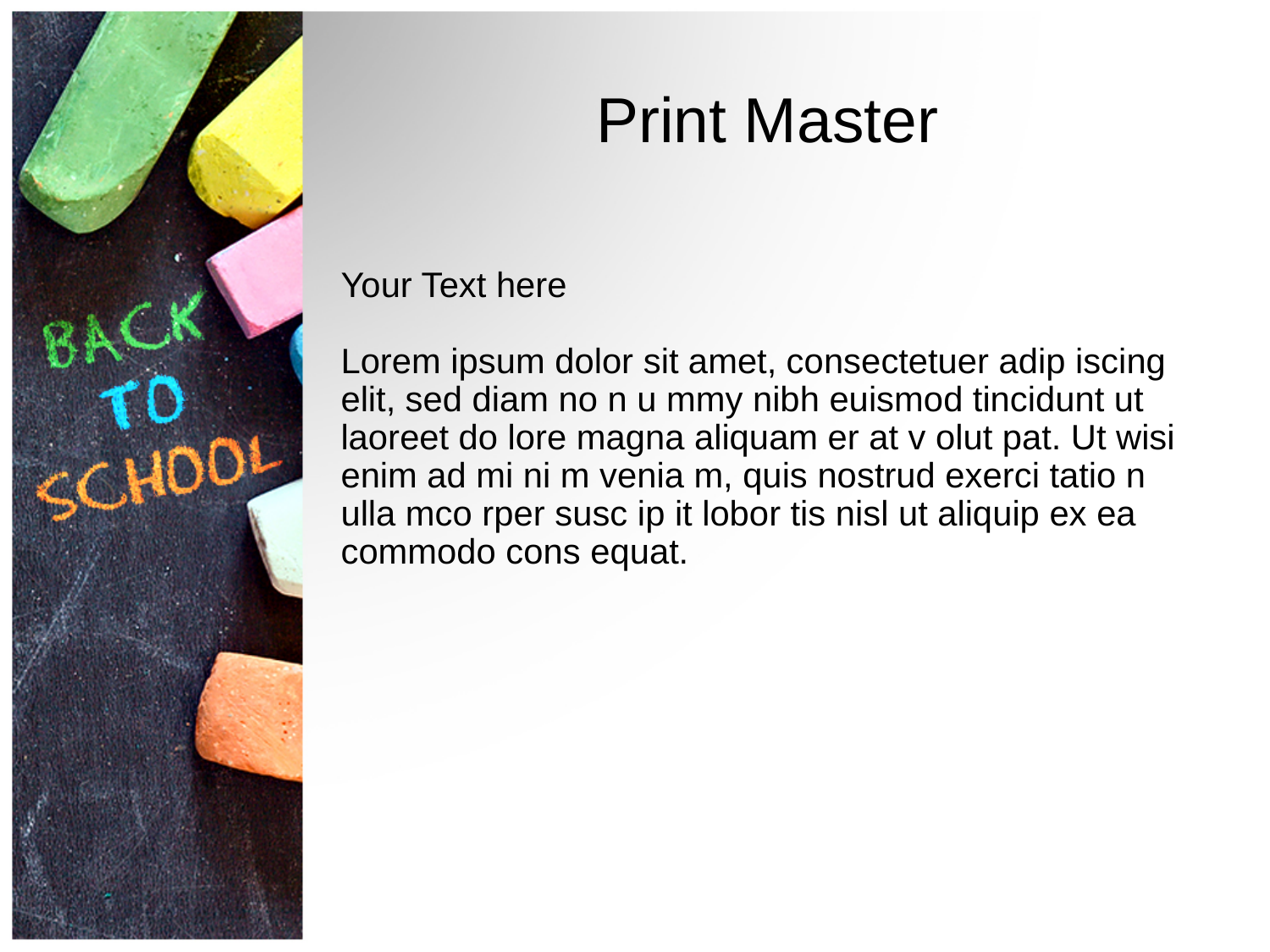

Print Master
Your Text here

Lorem ipsum dolor sit amet, consectetuer adip iscing elit, sed diam no n u mmy nibh euismod tincidunt ut laoreet do lore magna aliquam er at v olut pat. Ut wisi enim ad mi ni m venia m, quis nostrud exerci tatio n ulla mco rper susc ip it lobor tis nisl ut aliquip ex ea commodo cons equat.